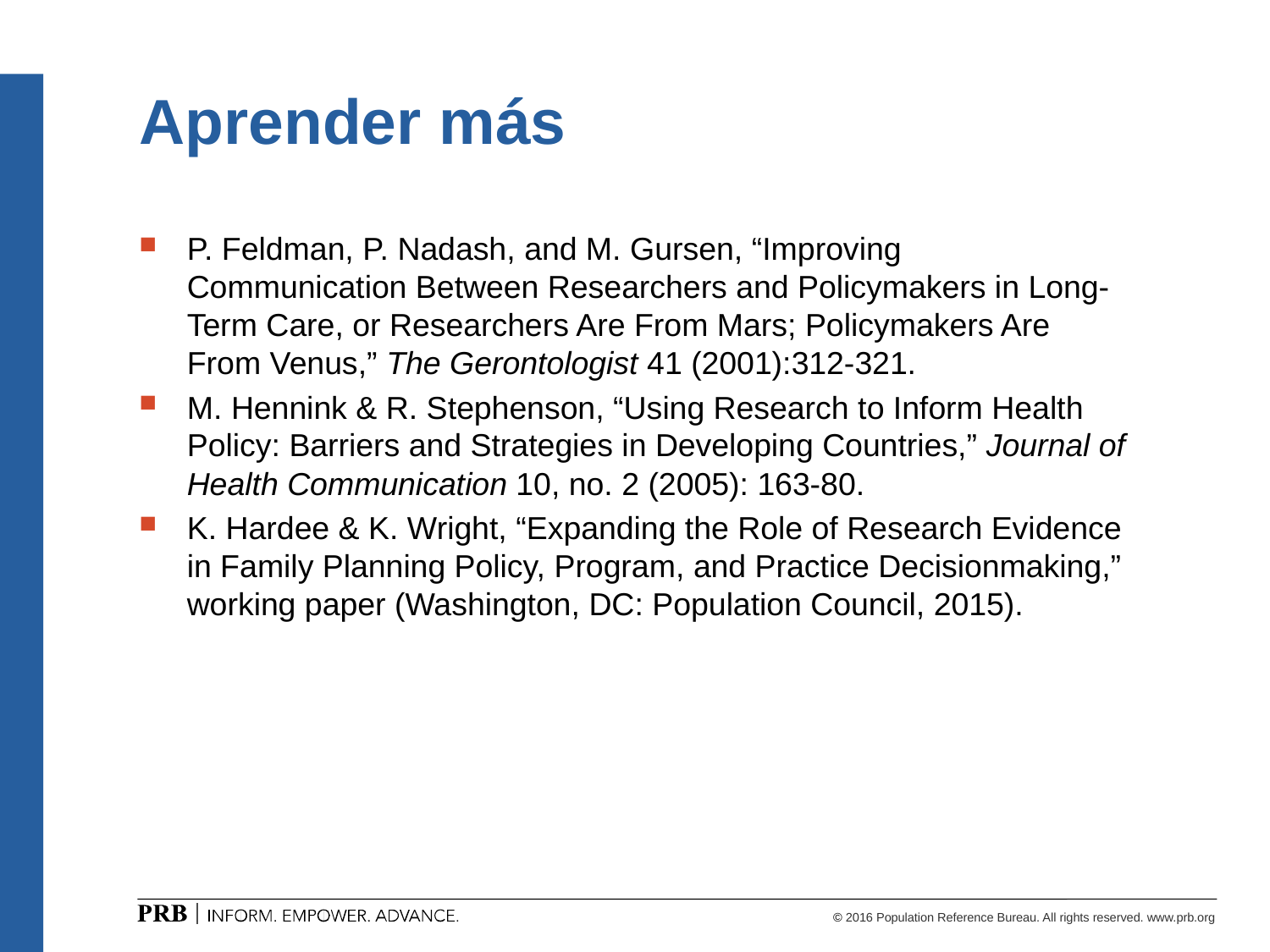

# Aprender más
P. Feldman, P. Nadash, and M. Gursen, “Improving Communication Between Researchers and Policymakers in Long-Term Care, or Researchers Are From Mars; Policymakers Are From Venus,” The Gerontologist 41 (2001):312-321.
M. Hennink & R. Stephenson, “Using Research to Inform Health Policy: Barriers and Strategies in Developing Countries,” Journal of Health Communication 10, no. 2 (2005): 163-80.
K. Hardee & K. Wright, “Expanding the Role of Research Evidence in Family Planning Policy, Program, and Practice Decisionmaking,” working paper (Washington, DC: Population Council, 2015).